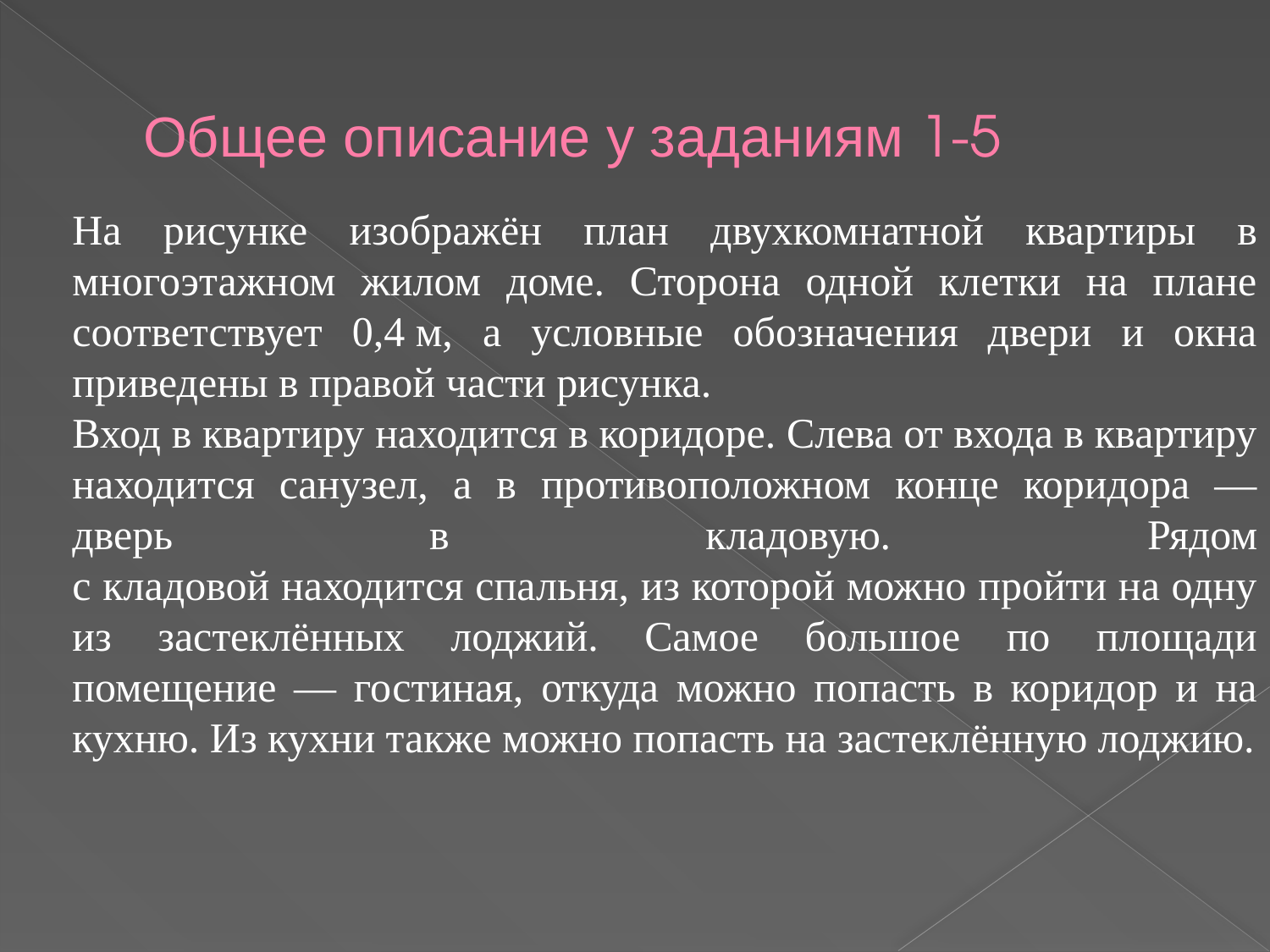

# Общее описание у заданиям 1-5
На рисунке изображён план двухкомнатной квартиры в многоэтажном жилом доме. Сторона одной клетки на плане соответствует 0,4 м, а условные обозначения двери и окна приведены в правой части рисунка.
Вход в квартиру находится в коридоре. Слева от входа в квартиру находится санузел, а в противоположном конце коридора — дверь в кладовую. Рядом
с кладовой находится спальня, из которой можно пройти на одну
из застеклённых лоджий. Самое большое по площади помещение — гостиная, откуда можно попасть в коридор и на кухню. Из кухни также можно попасть на застеклённую лоджию.